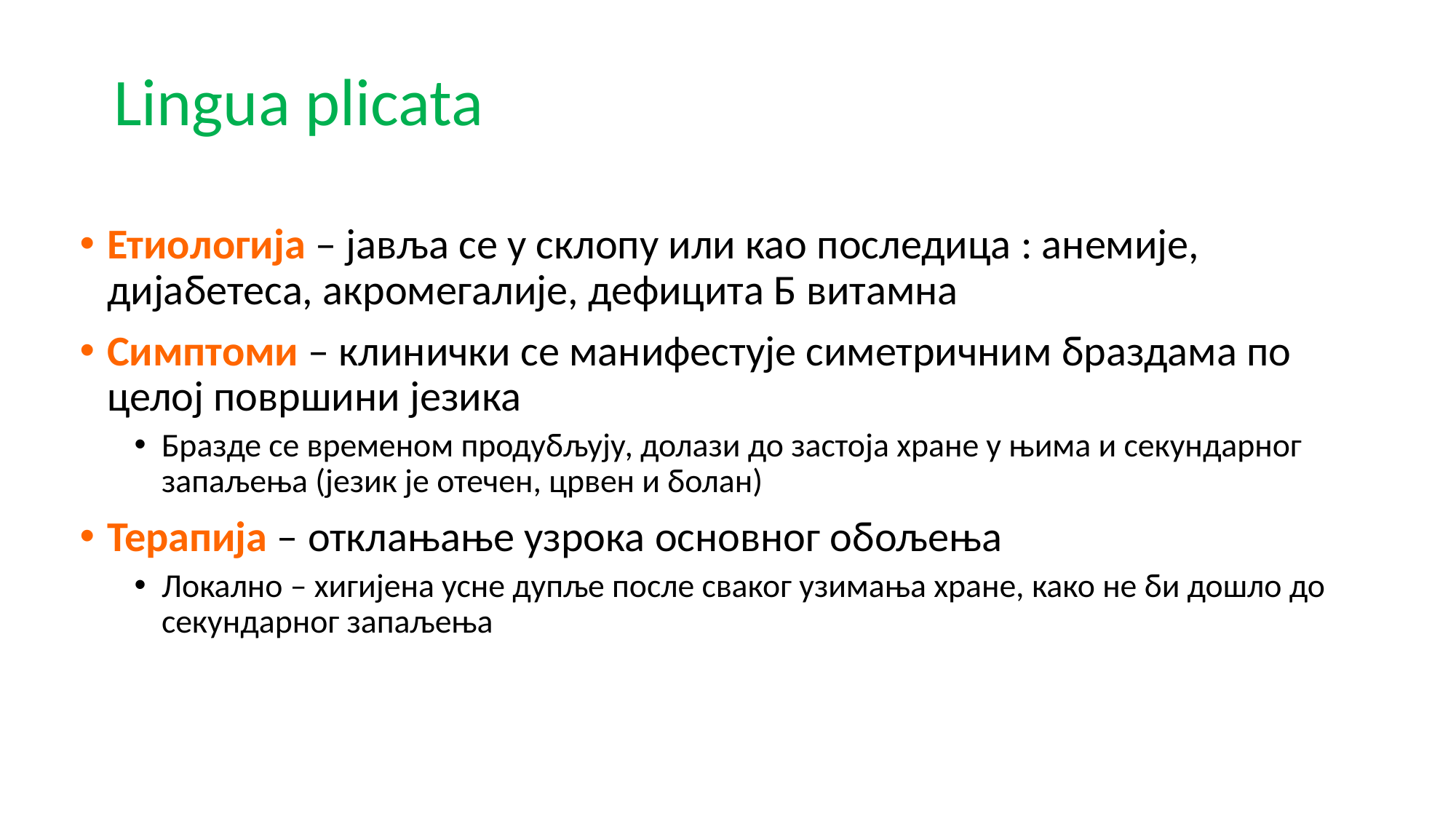

# Lingua plicata
Етиологија – јавља се у склопу или као последица : анемије, дијабетеса, акромегалије, дефицита Б витамна
Симптоми – клинички се манифестује симетричним браздама по целој површини језика
Бразде се временом продубљују, долази до застоја хране у њима и секундарног запаљења (језик је отечен, црвен и болан)
Терапија – отклањање узрока основног обољења
Локално – хигијена усне дупље после сваког узимања хране, како не би дошло до секундарног запаљења